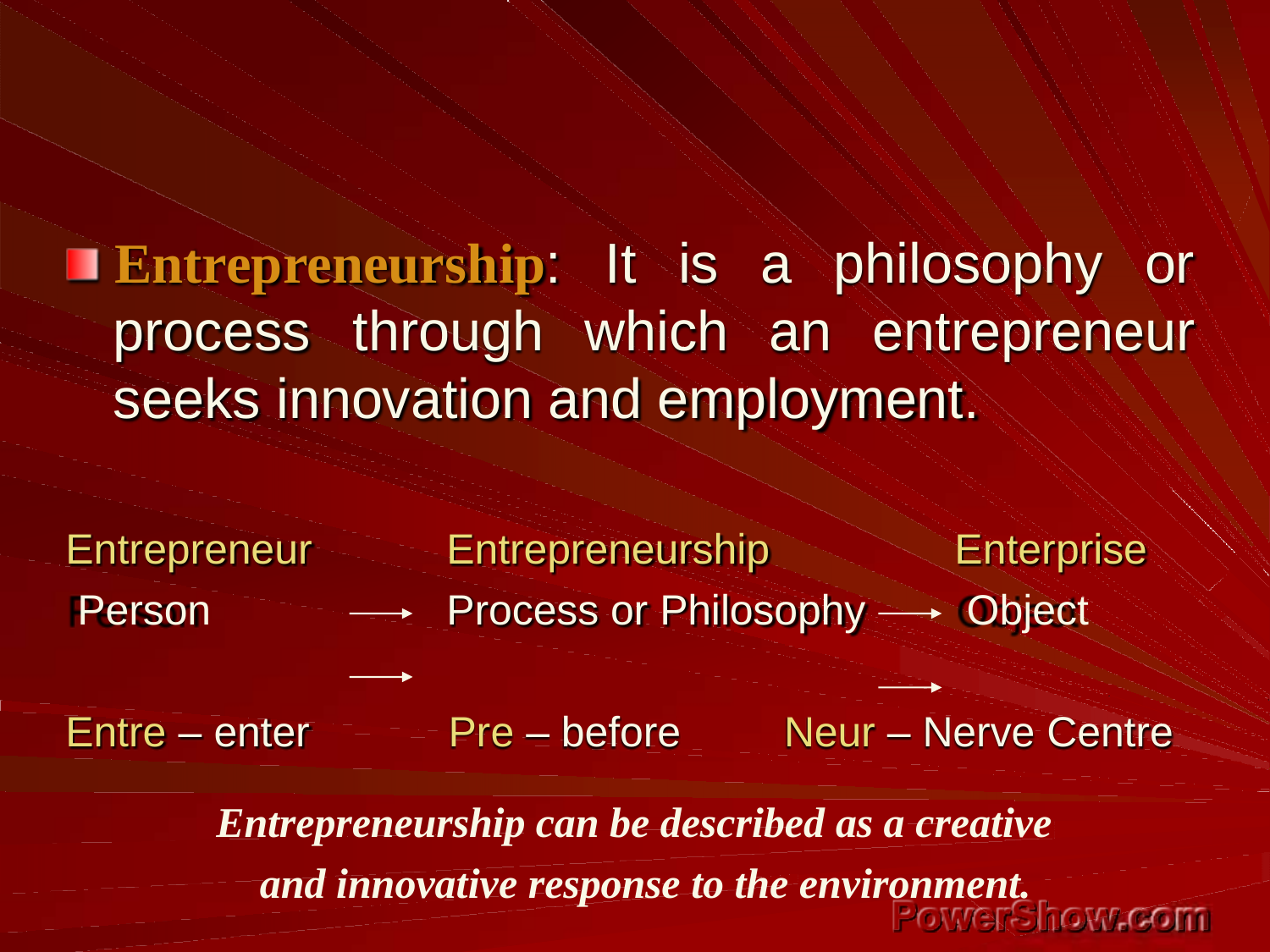

# Entrepreneurship:	It	is	a	philosophy	or
an	entrepreneur

process	through	which

seeks innovation and employment.

Entrepreneur  Person
Entrepreneurship  Process or Philosophy
Enterprise  Object

Entre – enter	Pre – before	Neur – Nerve Centre
Entrepreneurship can be described as a creative  and innovative response to the environment.